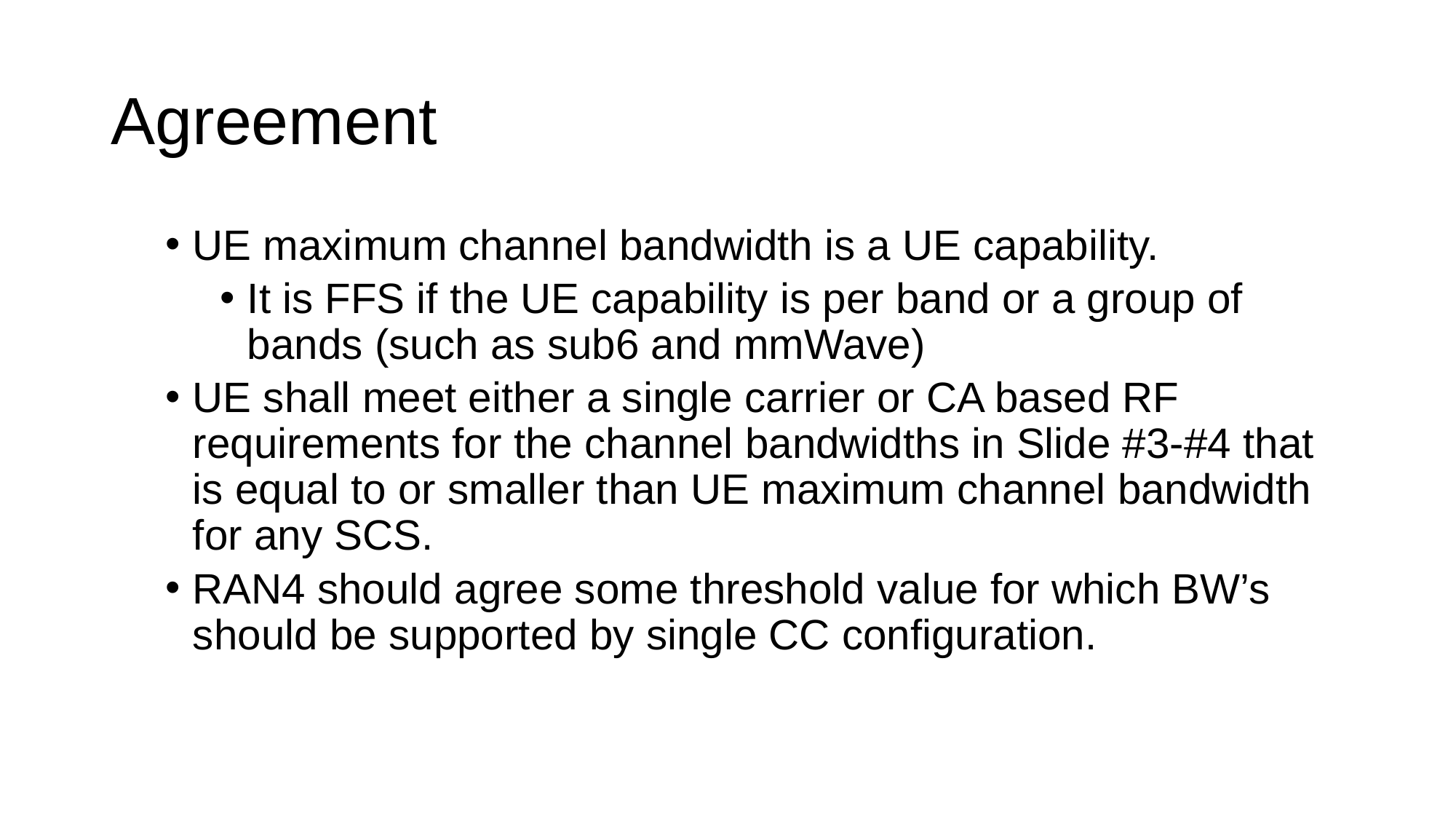

# Agreement
UE maximum channel bandwidth is a UE capability.
It is FFS if the UE capability is per band or a group of bands (such as sub6 and mmWave)
UE shall meet either a single carrier or CA based RF requirements for the channel bandwidths in Slide #3-#4 that is equal to or smaller than UE maximum channel bandwidth for any SCS.
RAN4 should agree some threshold value for which BW’s should be supported by single CC configuration.